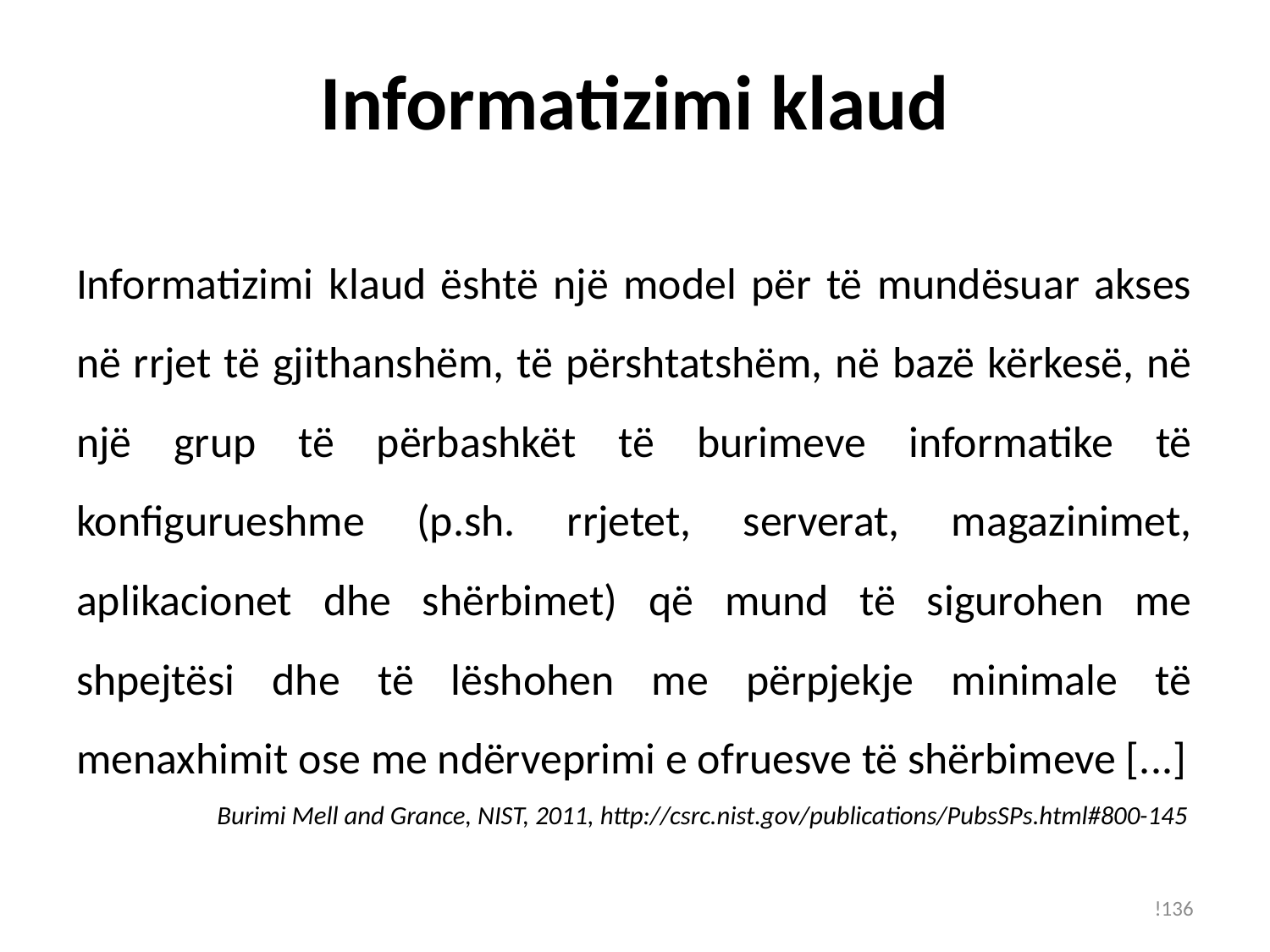

# Informatizimi klaud
Informatizimi klaud është një model për të mundësuar akses në rrjet të gjithanshëm, të përshtatshëm, në bazë kërkesë, në një grup të përbashkët të burimeve informatike të konfigurueshme (p.sh. rrjetet, serverat, magazinimet, aplikacionet dhe shërbimet) që mund të sigurohen me shpejtësi dhe të lëshohen me përpjekje minimale të menaxhimit ose me ndërveprimi e ofruesve të shërbimeve [...]
Burimi Mell and Grance, NIST, 2011, http://csrc.nist.gov/publications/PubsSPs.html#800-145
!136